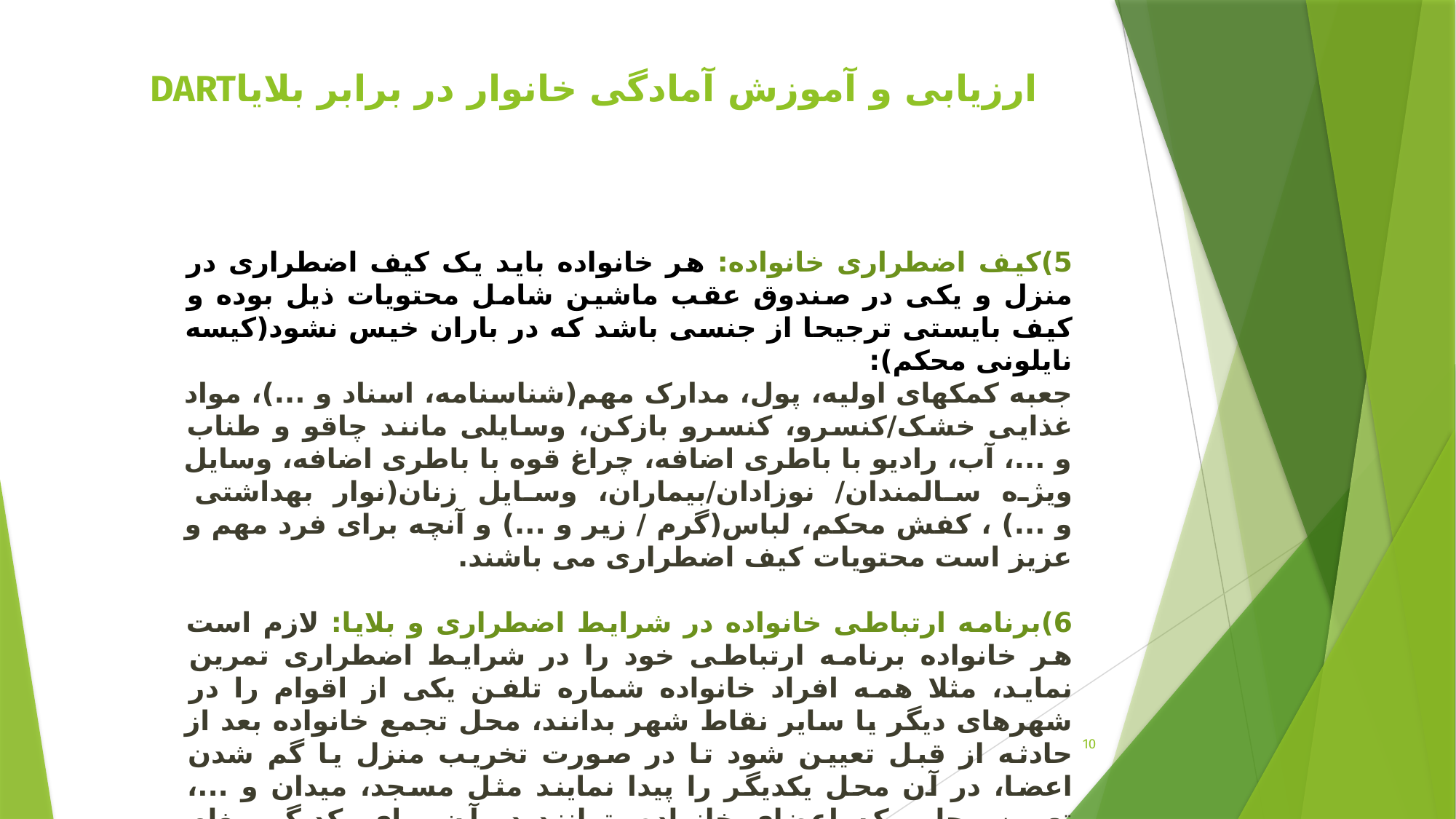

# ارزیابی و آموزش آمادگی خانوار در برابر بلایاDART
5)کیف اضطراری خانواده: هر خانواده باید یک کیف اضطراری در منزل و یکی در صندوق عقب ماشین شامل محتویات ذیل بوده و کیف بایستی ترجیحا از جنسی باشد که در باران خیس نشود(کیسه نایلونی محکم):
جعبه کمکهای اولیه، پول، مدارک مهم(شناسنامه، اسناد و ...)، مواد غذایی خشک/کنسرو، کنسرو بازکن، وسایلی مانند چاقو و طناب و ...، آب، رادیو با باطری اضافه، چراغ قوه با باطری اضافه، وسایل ویژه سالمندان/ نوزادان/بیماران، وسایل زنان(نوار بهداشتی و ...) ، کفش محکم، لباس(گرم / زیر و ...) و آنچه برای فرد مهم و عزیز است محتویات کیف اضطراری می باشند.

6)برنامه ارتباطی خانواده در شرایط اضطراری و بلایا: لازم است هر خانواده برنامه ارتباطی خود را در شرایط اضطراری تمرین نماید، مثلا همه افراد خانواده شماره تلفن یکی از اقوام را در شهرهای دیگر یا سایر نقاط شهر بدانند، محل تجمع خانواده بعد از حادثه از قبل تعیین شود تا در صورت تخریب منزل یا گم شدن اعضا، در آن محل یکدیگر را پیدا نمایند مثل مسجد، میدان و ...، تعیین محلی که اعضای خانواده بتوانند در آن برای یکدیگر پیغام بگذارند و از اوضاع هم با خبر شوند.

10